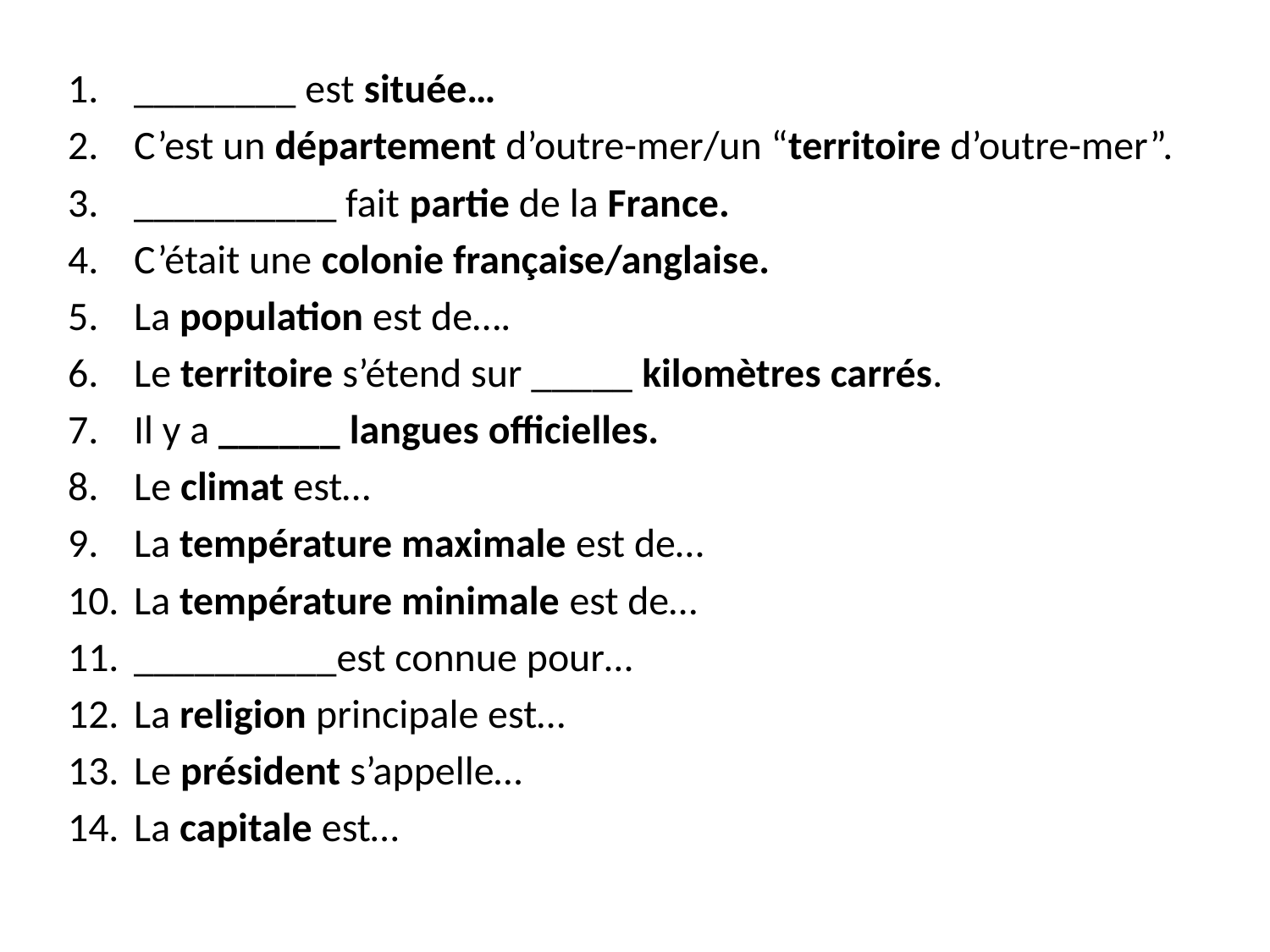

________ est située…
C’est un département d’outre-mer/un “territoire d’outre-mer”.
__________ fait partie de la France.
C’était une colonie française/anglaise.
La population est de….
Le territoire s’étend sur _____ kilomètres carrés.
Il y a ______ langues officielles.
Le climat est…
La température maximale est de…
La température minimale est de…
__________est connue pour…
La religion principale est…
Le président s’appelle…
La capitale est…